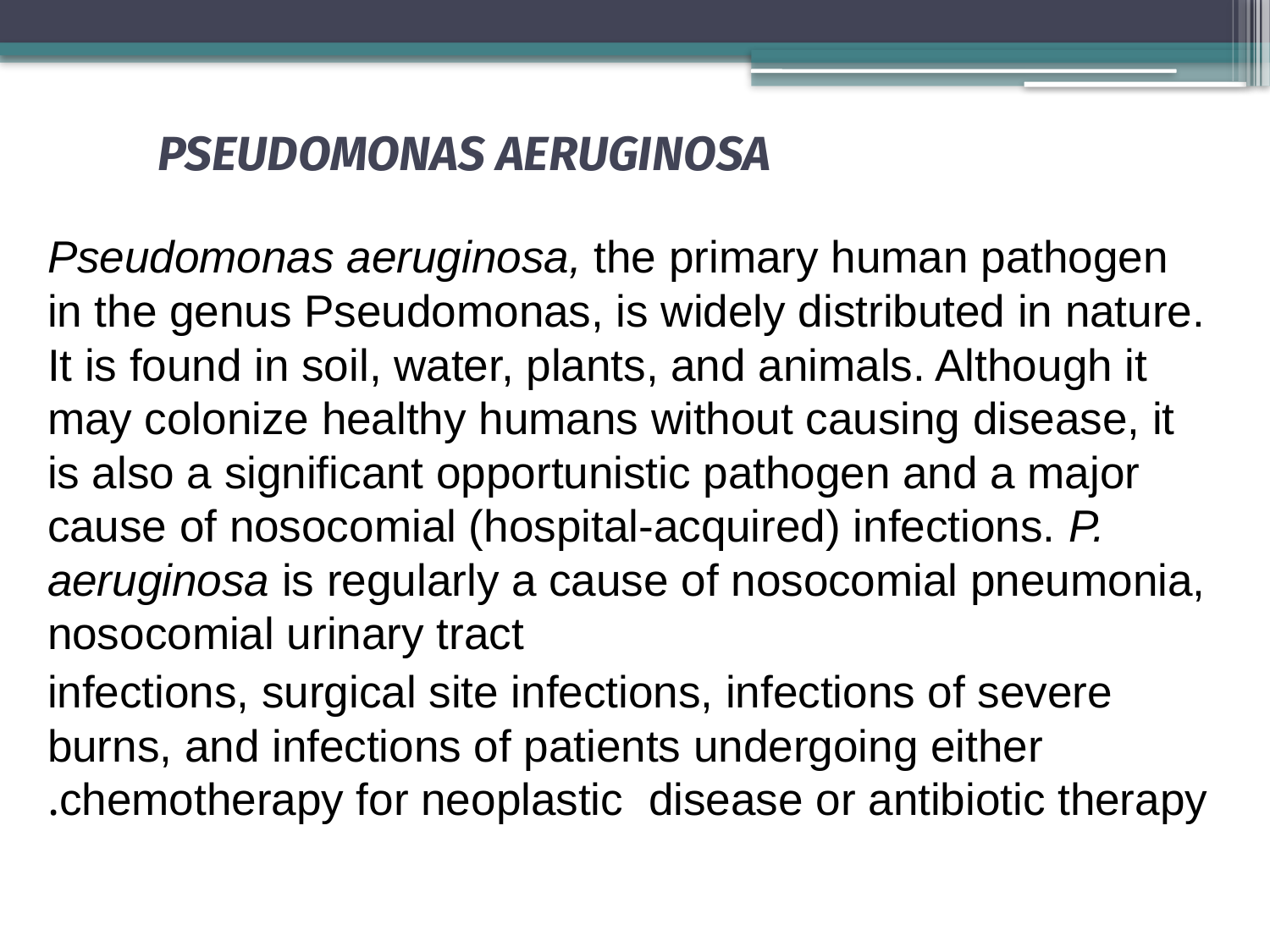

# PSEUDOMONAS AERUGINOSA
Pseudomonas aeruginosa, the primary human pathogen in the genus Pseudomonas, is widely distributed in nature. It is found in soil, water, plants, and animals. Although it may colonize healthy humans without causing disease, it is also a significant opportunistic pathogen and a major cause of nosocomial (hospital-acquired) infections. P. aeruginosa is regularly a cause of nosocomial pneumonia, nosocomial urinary tract
infections, surgical site infections, infections of severe burns, and infections of patients undergoing either chemotherapy for neoplastic  disease or antibiotic therapy.